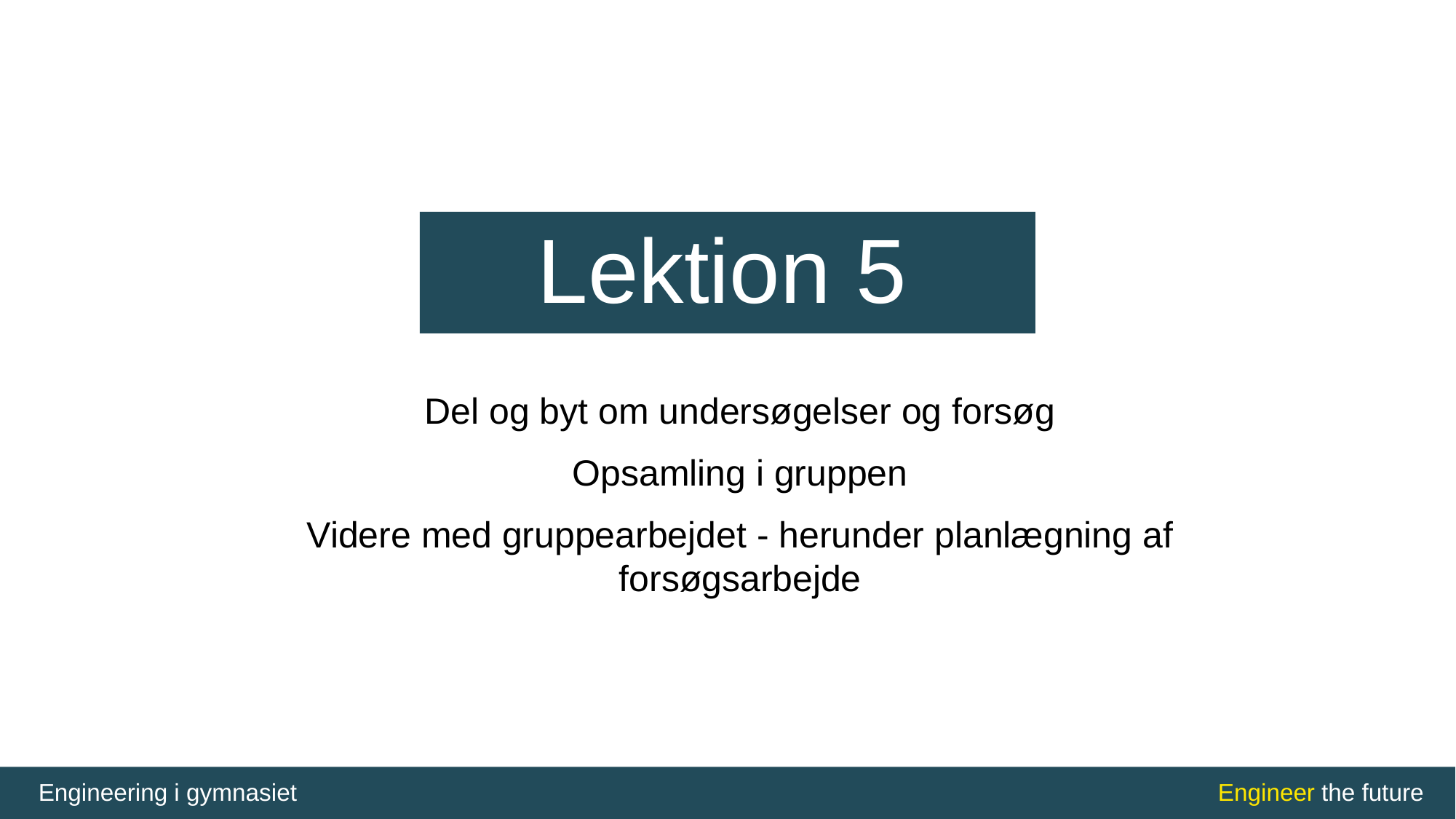

#
Lektion 5
Del og byt om undersøgelser og forsøg
Opsamling i gruppen
Videre med gruppearbejdet - herunder planlægning af forsøgsarbejde